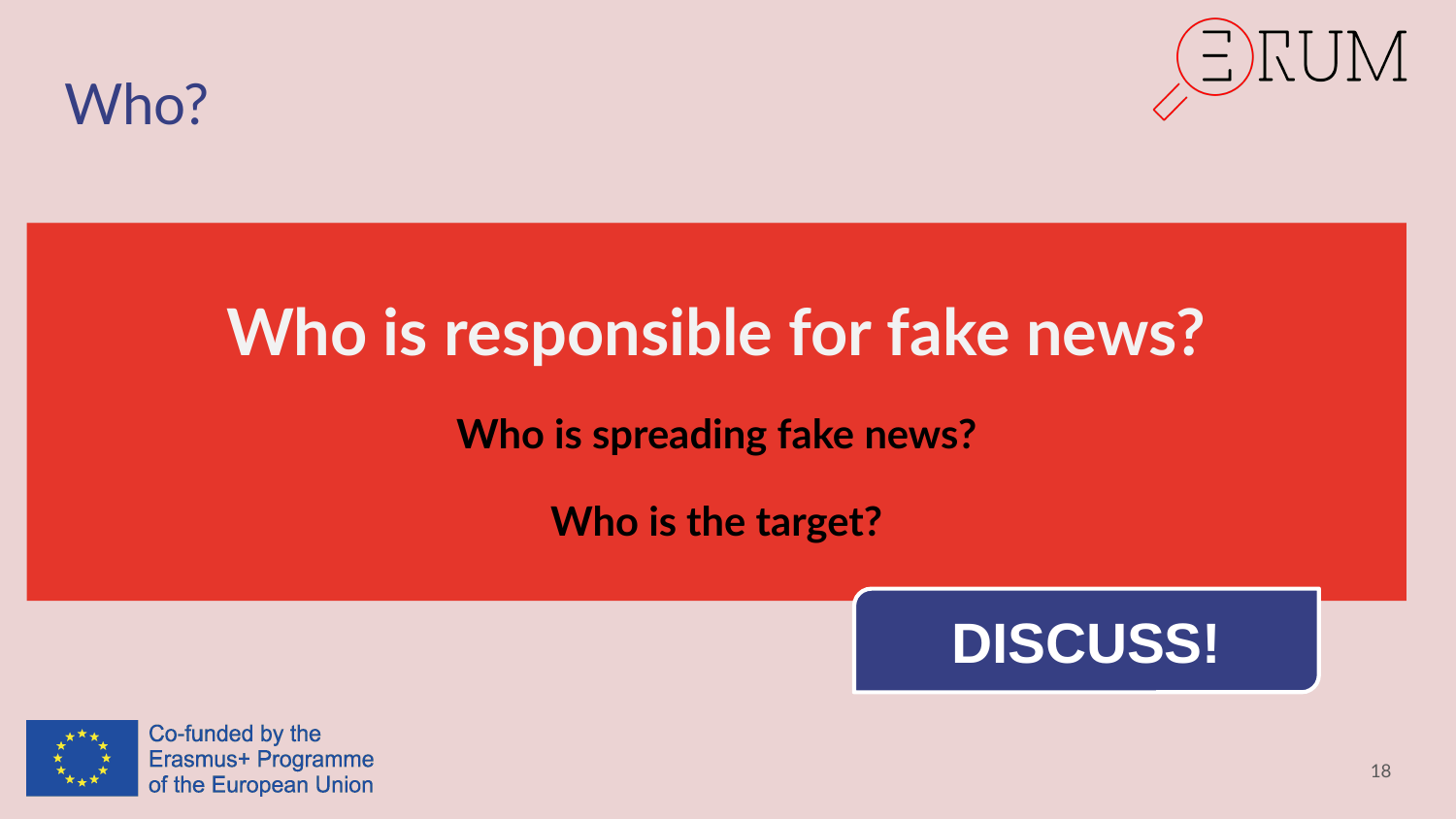

# Who?
Who is responsible for fake news?
Who is spreading fake news?
Who is the target?
DISCUSS!
18